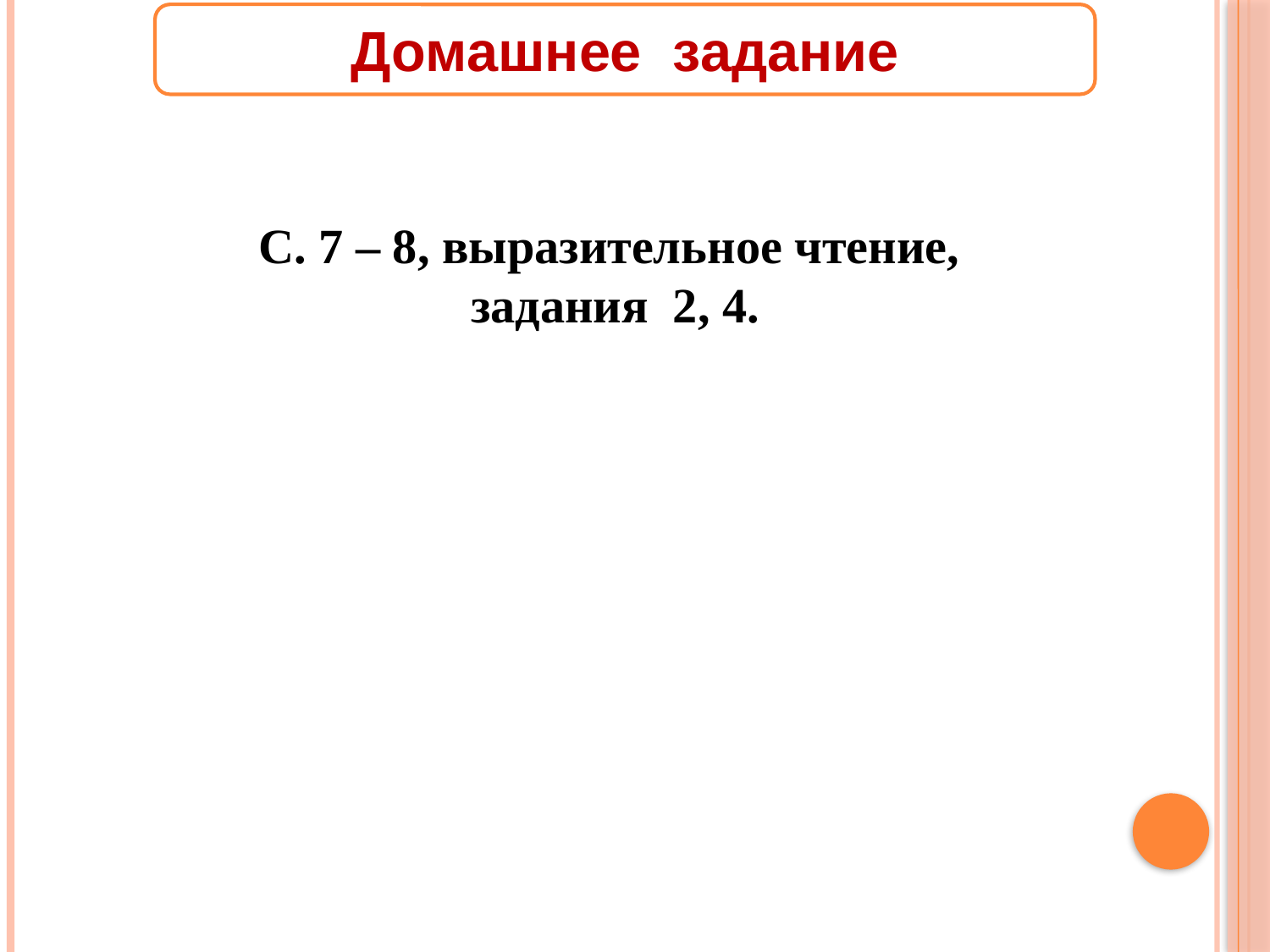

Домашнее  задание
С. 7 – 8, выразительное чтение,
задания  2, 4.